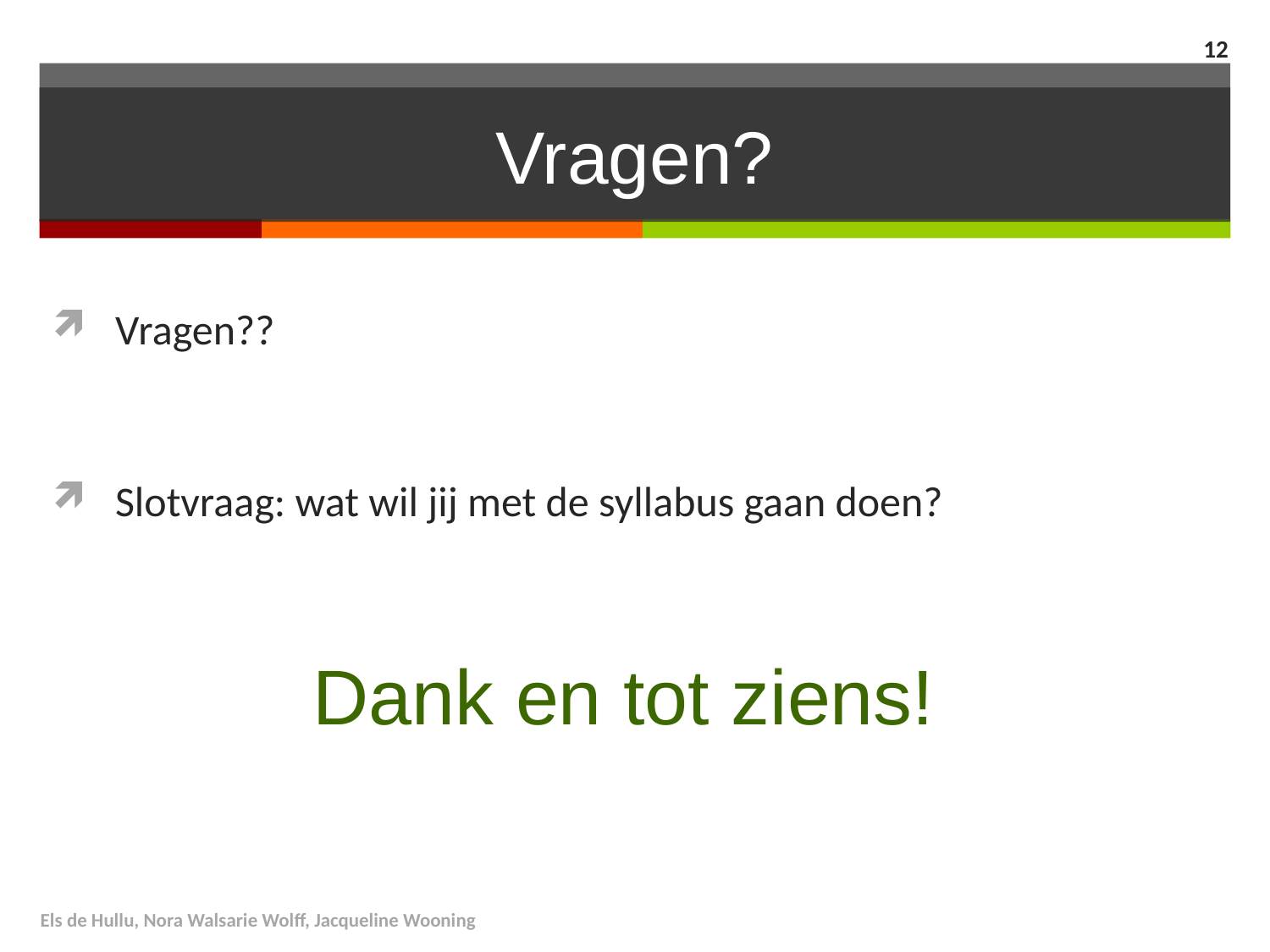

12
# Vragen?
Vragen??

Slotvraag: wat wil jij met de syllabus gaan doen?

Dank en tot ziens!
Els de Hullu, Nora Walsarie Wolff, Jacqueline Wooning